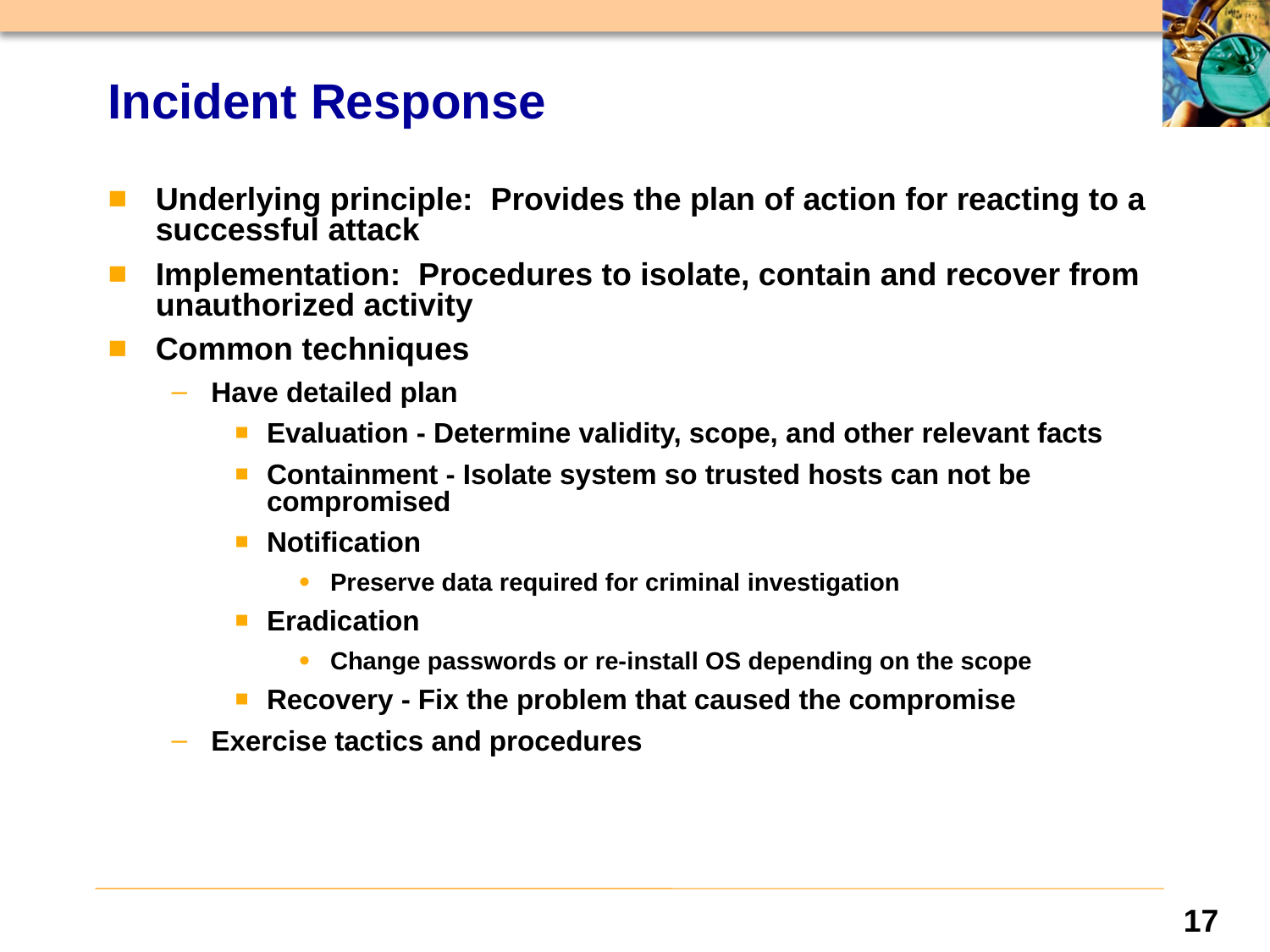

# Incident Response
Underlying principle:  Provides the plan of action for reacting to a successful attack
Implementation:  Procedures to isolate, contain and recover from unauthorized activity
Common techniques
Have detailed plan
Evaluation - Determine validity, scope, and other relevant facts
Containment - Isolate system so trusted hosts can not be compromised
Notification
Preserve data required for criminal investigation
Eradication
Change passwords or re-install OS depending on the scope
Recovery - Fix the problem that caused the compromise
Exercise tactics and procedures